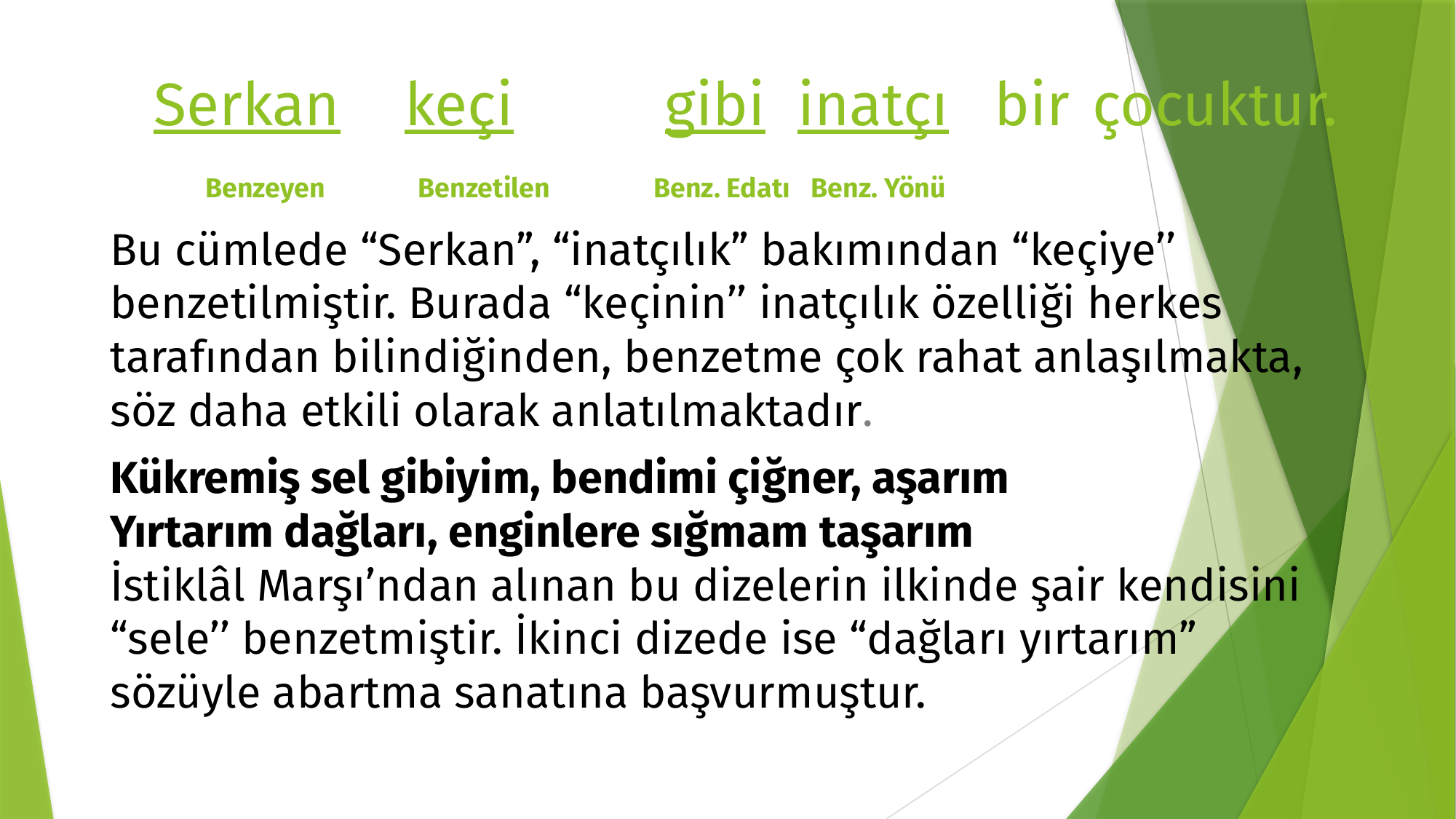

# Serkan	keçi	    gibi	inatçı	bir	çocuktur. Benzeyen	  Benzetilen	        Benz. Edatı	  Benz. Yönü
Bu cümlede “Serkan”, “inatçılık” bakımından “keçiye’’ benzetilmiştir. Burada “keçinin’’ inatçılık özel­liği herkes tarafından bilindiğinden, benzetme çok rahat anlaşılmakta, söz daha etkili olarak anlatıl­maktadır.
Kükremiş sel gibiyim, bendimi çiğner, aşarım
Yırtarım dağları, enginlere sığmam taşarım
İstiklâl Marşı’ndan alınan bu dizelerin ilkinde şair kendisini “sele’’ benzetmiştir. İkinci dizede ise “dağları yırtarım” sözüyle abartma sanatına başvurmuştur.